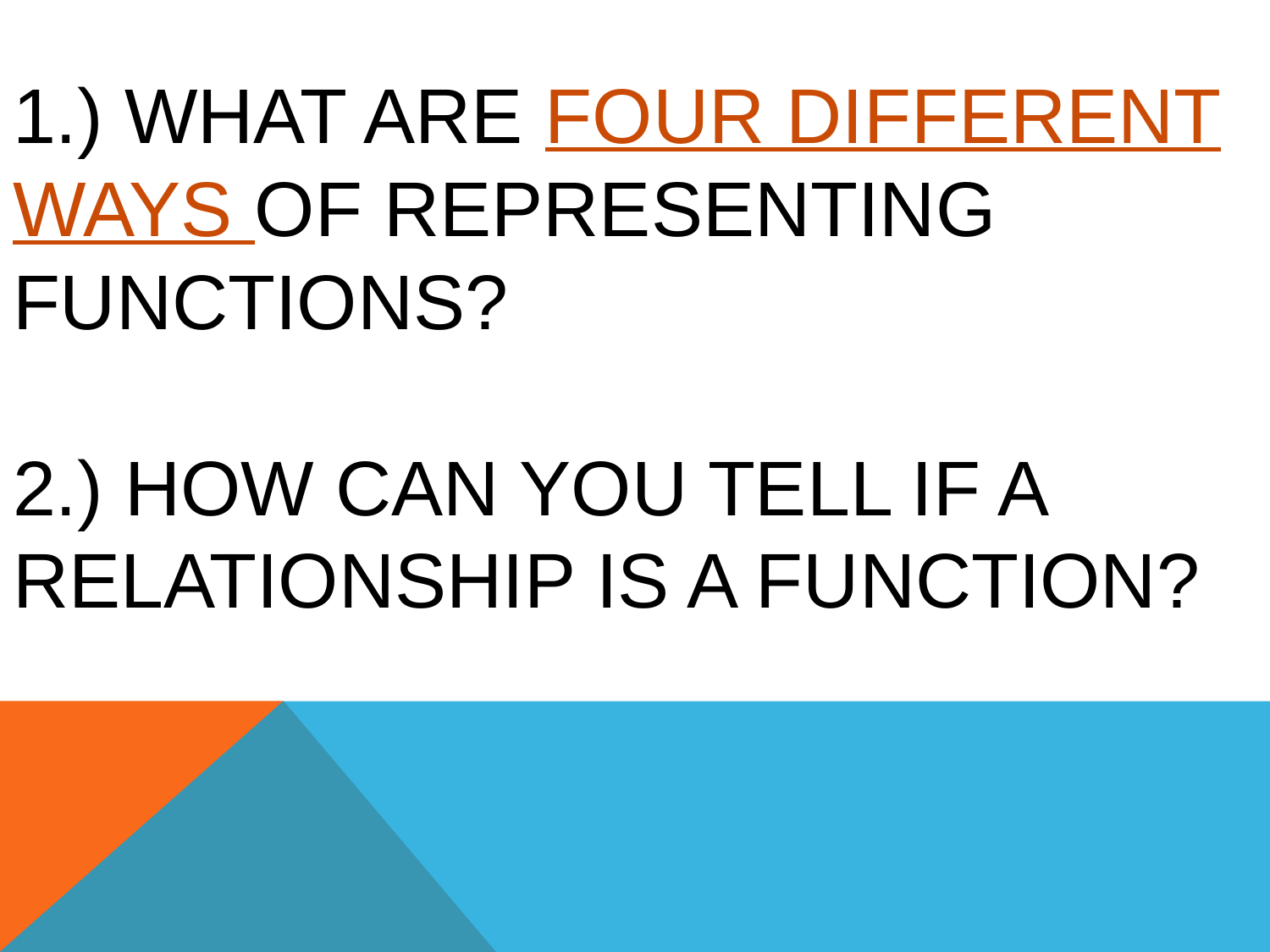

# 1.) What are four different ways of representing functions? 2.) How can you tell if a relationship is a function?